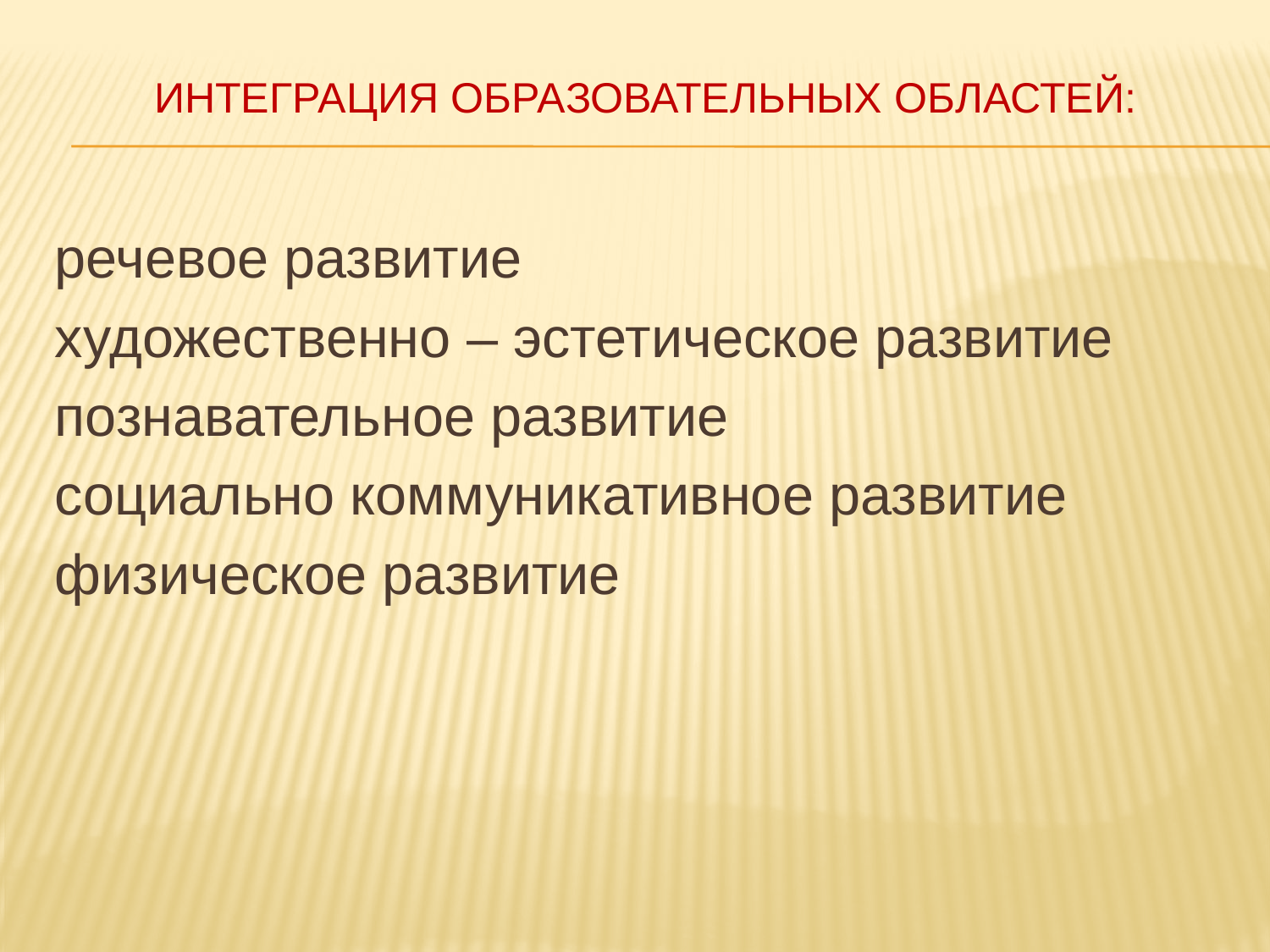

# Интеграция образовательных областей:
речевое развитие
художественно – эстетическое развитие
познавательное развитие
социально коммуникативное развитие
физическое развитие